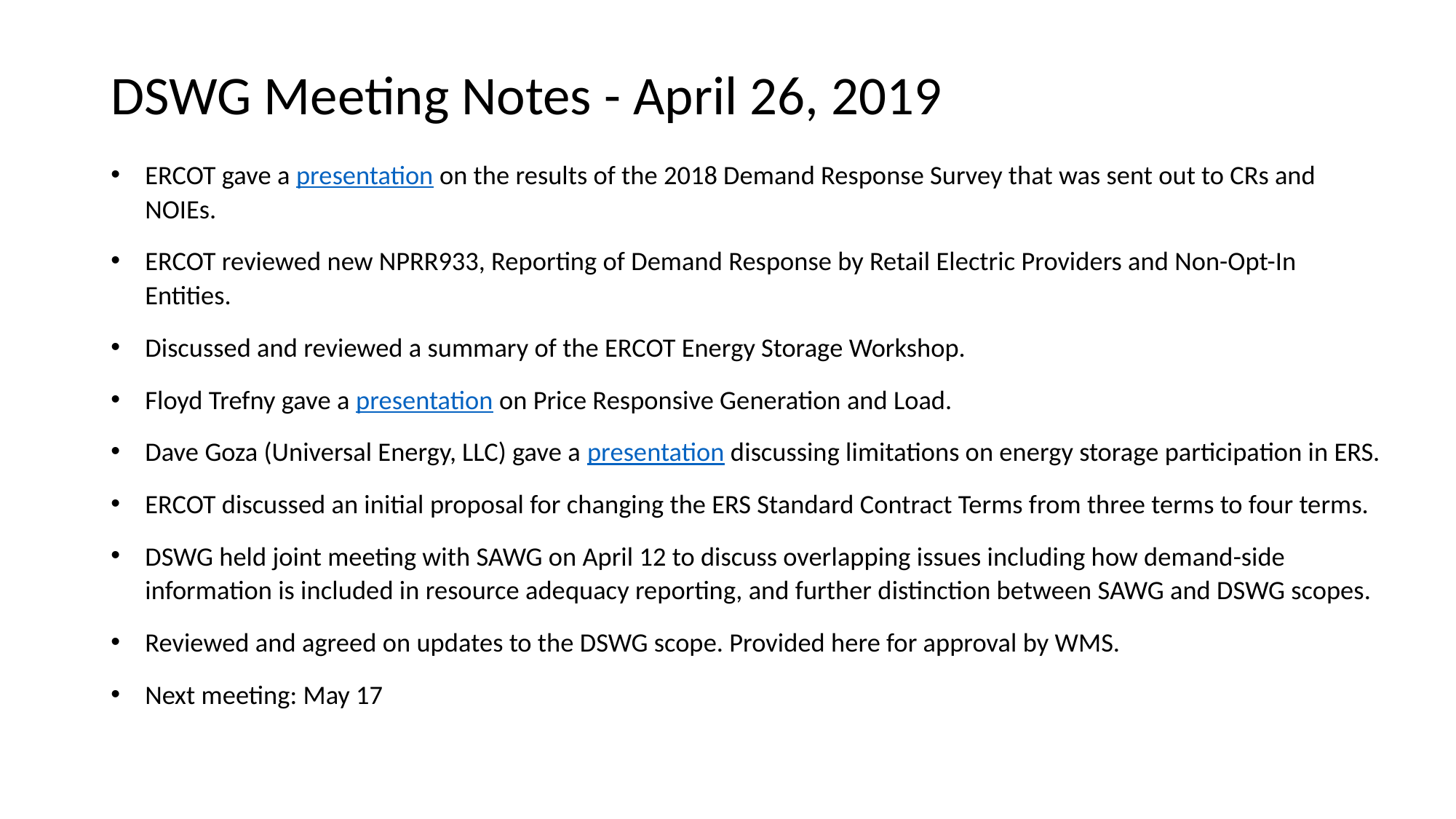

# DSWG Meeting Notes - April 26, 2019
ERCOT gave a presentation on the results of the 2018 Demand Response Survey that was sent out to CRs and NOIEs.
ERCOT reviewed new NPRR933, Reporting of Demand Response by Retail Electric Providers and Non-Opt-In Entities.
Discussed and reviewed a summary of the ERCOT Energy Storage Workshop.
Floyd Trefny gave a presentation on Price Responsive Generation and Load.
Dave Goza (Universal Energy, LLC) gave a presentation discussing limitations on energy storage participation in ERS.
ERCOT discussed an initial proposal for changing the ERS Standard Contract Terms from three terms to four terms.
DSWG held joint meeting with SAWG on April 12 to discuss overlapping issues including how demand-side information is included in resource adequacy reporting, and further distinction between SAWG and DSWG scopes.
Reviewed and agreed on updates to the DSWG scope. Provided here for approval by WMS.
Next meeting: May 17